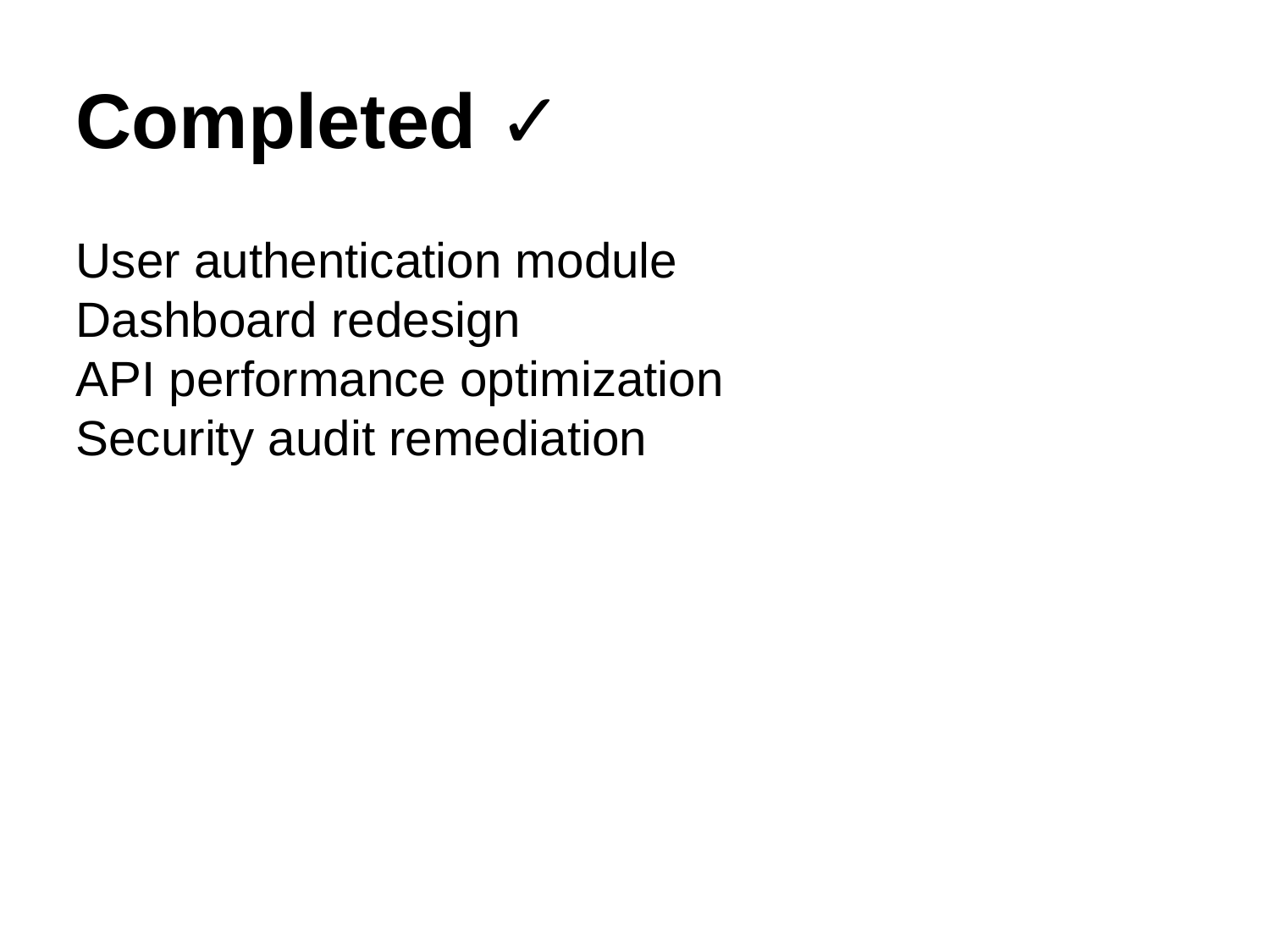

Completed ✓
User authentication module
Dashboard redesign
API performance optimization
Security audit remediation